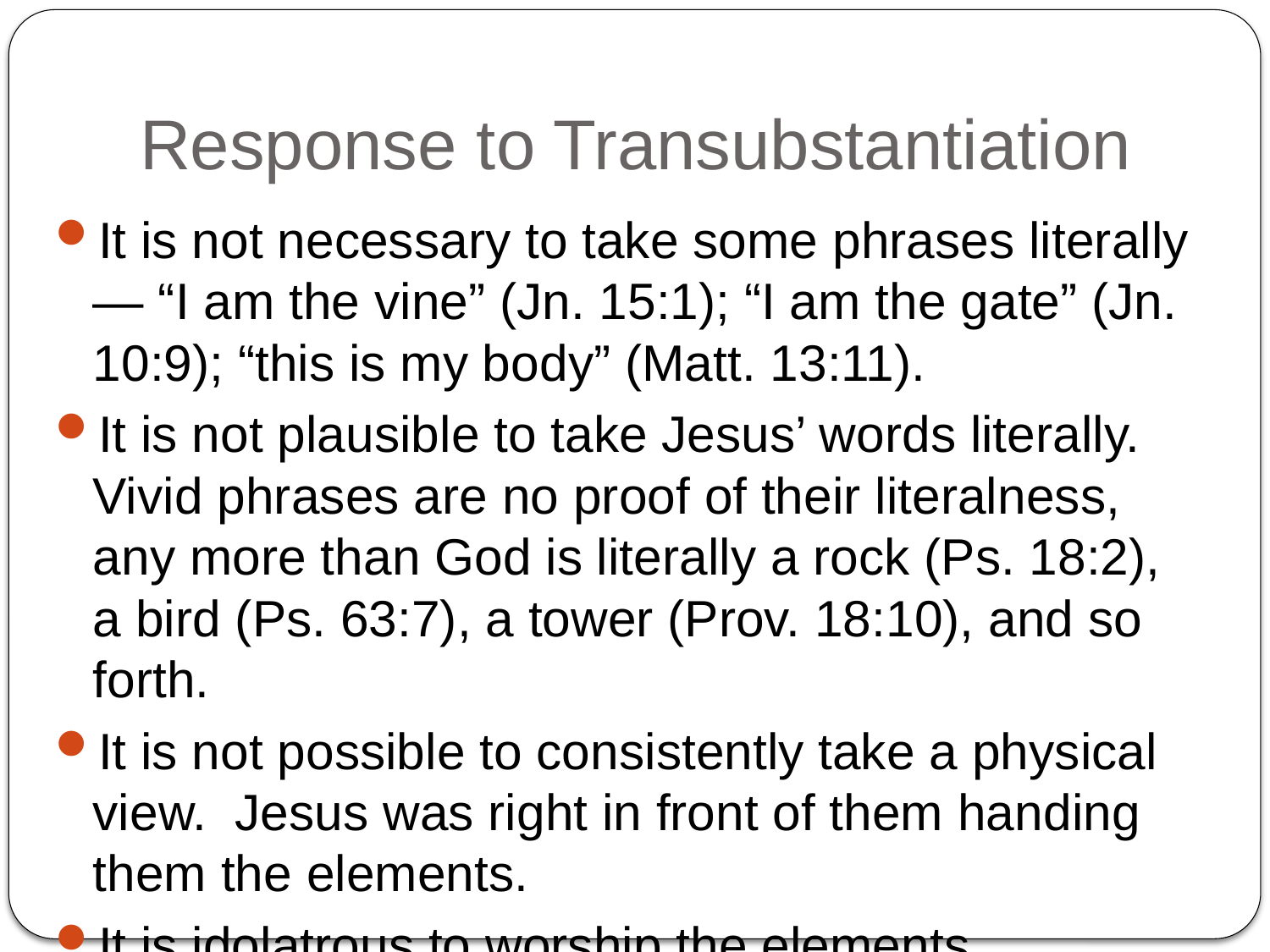

# Response to Transubstantiation
It is not necessary to take some phrases literally— “I am the vine” (Jn. 15:1); “I am the gate” (Jn. 10:9); “this is my body” (Matt. 13:11).
It is not plausible to take Jesus’ words literally.  Vivid phrases are no proof of their literalness, any more than God is literally a rock (Ps. 18:2), a bird (Ps. 63:7), a tower (Prov. 18:10), and so forth.
It is not possible to consistently take a physical view.  Jesus was right in front of them handing them the elements.
It is idolatrous to worship the elements.